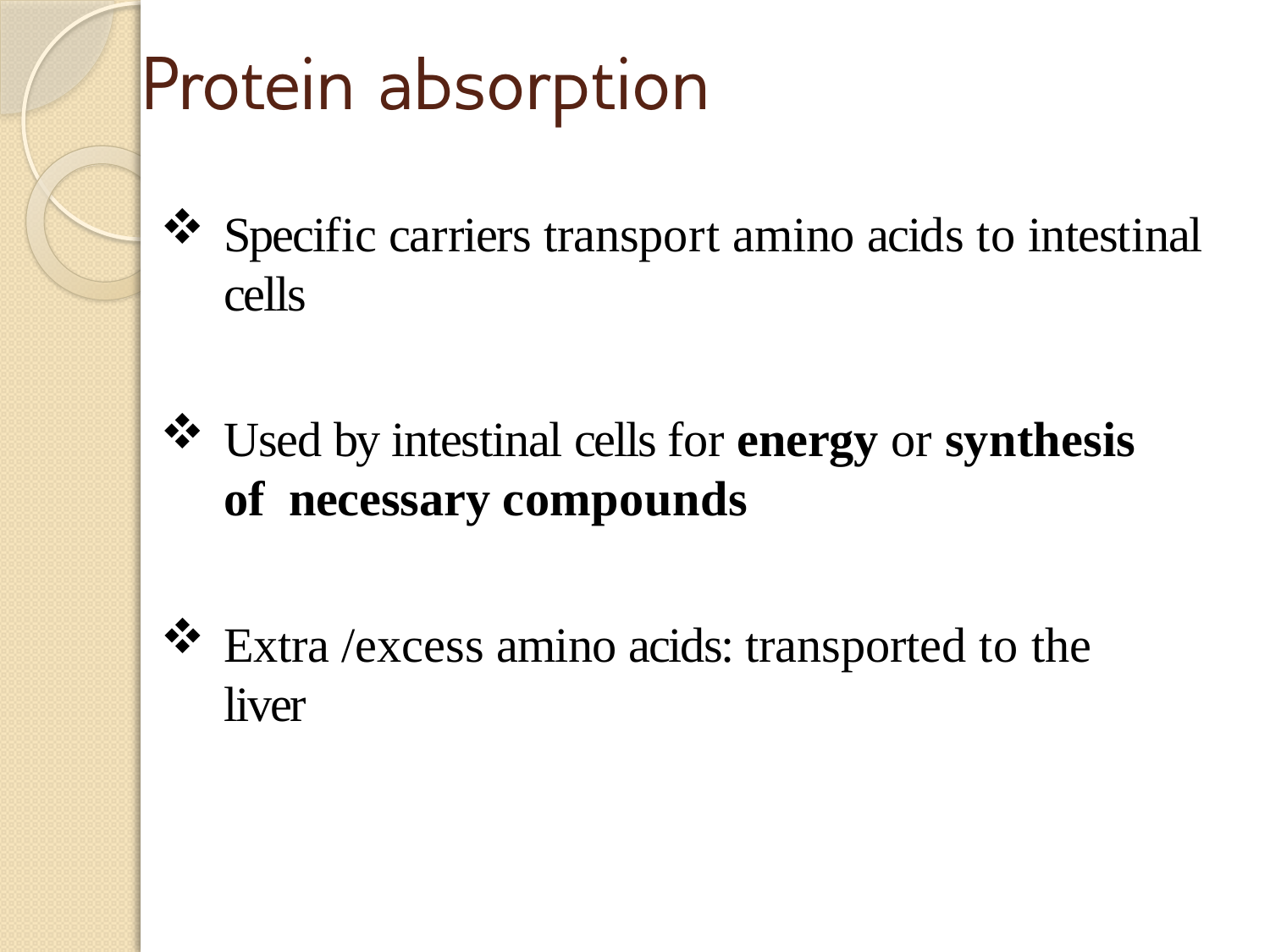

# Protein absorption
Specific carriers transport amino acids to intestinal  cells

Used by intestinal cells for energy or synthesis of  necessary compounds

Extra /excess amino acids: transported to the liver